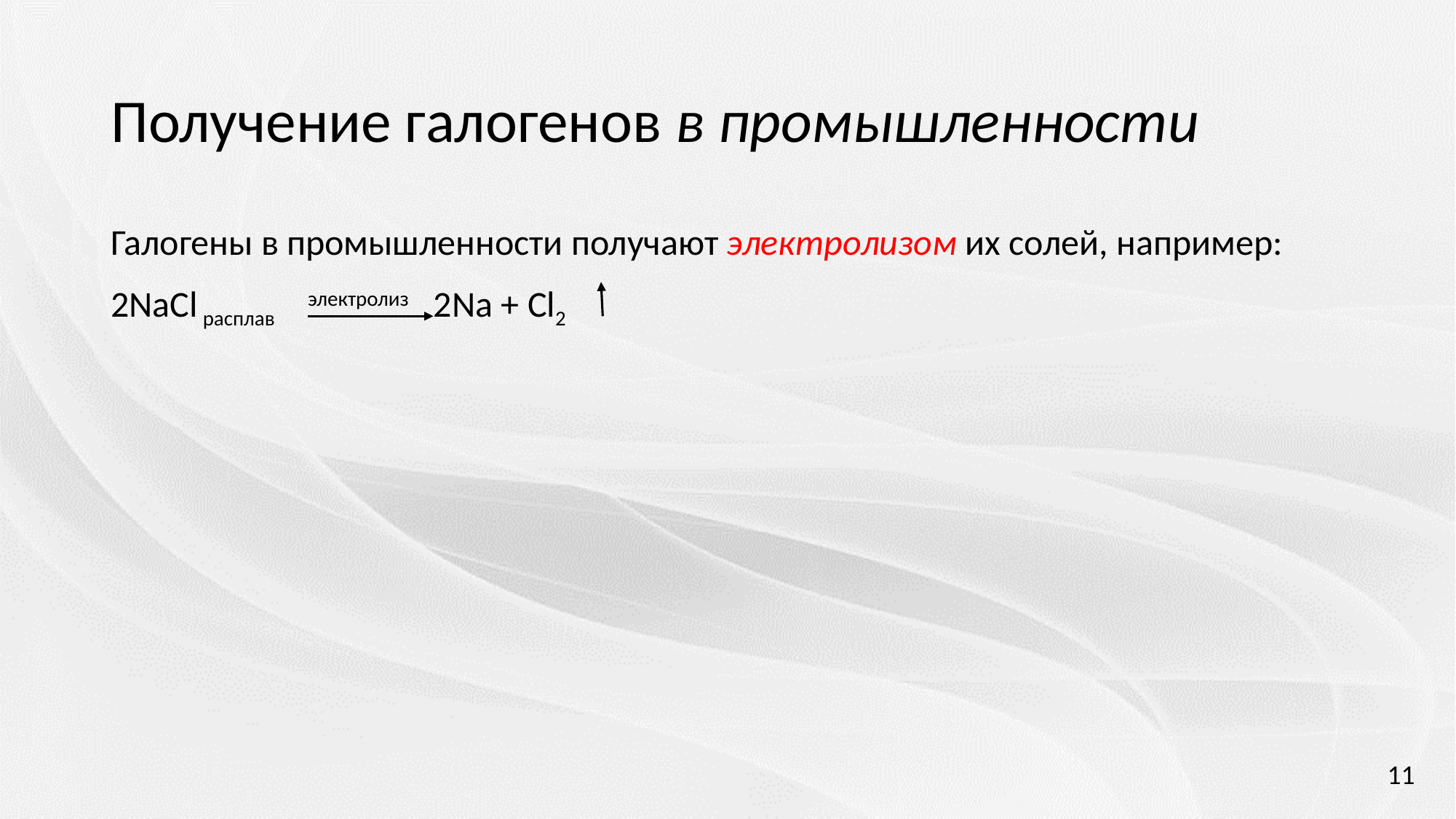

# Получение галогенов в промышленности
Галогены в промышленности получают электролизом их солей, например:
2NaCl расплав    электролиз   2Na + Cl2

11